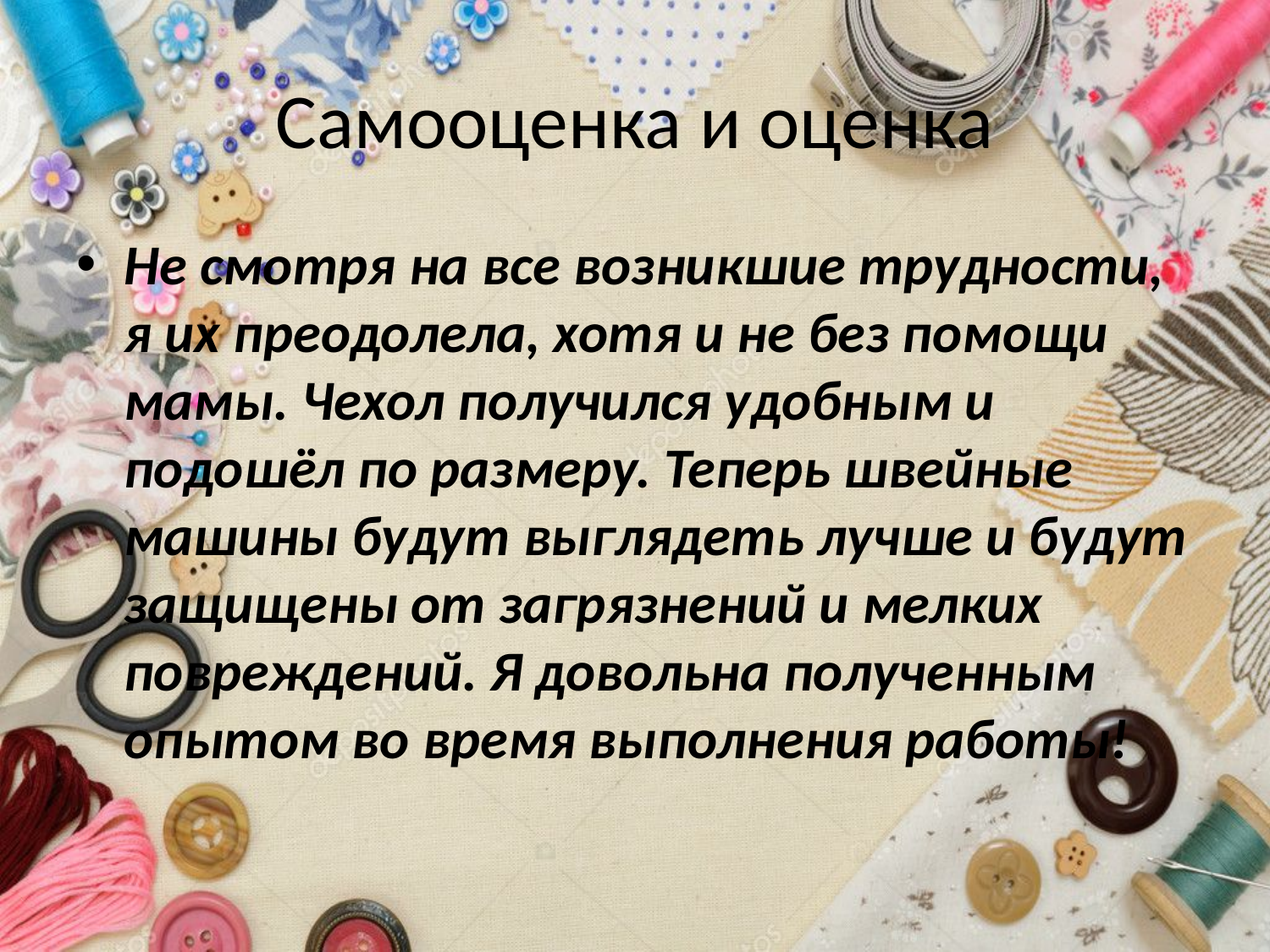

# Самооценка и оценка
Не смотря на все возникшие трудности, я их преодолела, хотя и не без помощи мамы. Чехол получился удобным и подошёл по размеру. Теперь швейные машины будут выглядеть лучше и будут защищены от загрязнений и мелких повреждений. Я довольна полученным опытом во время выполнения работы!